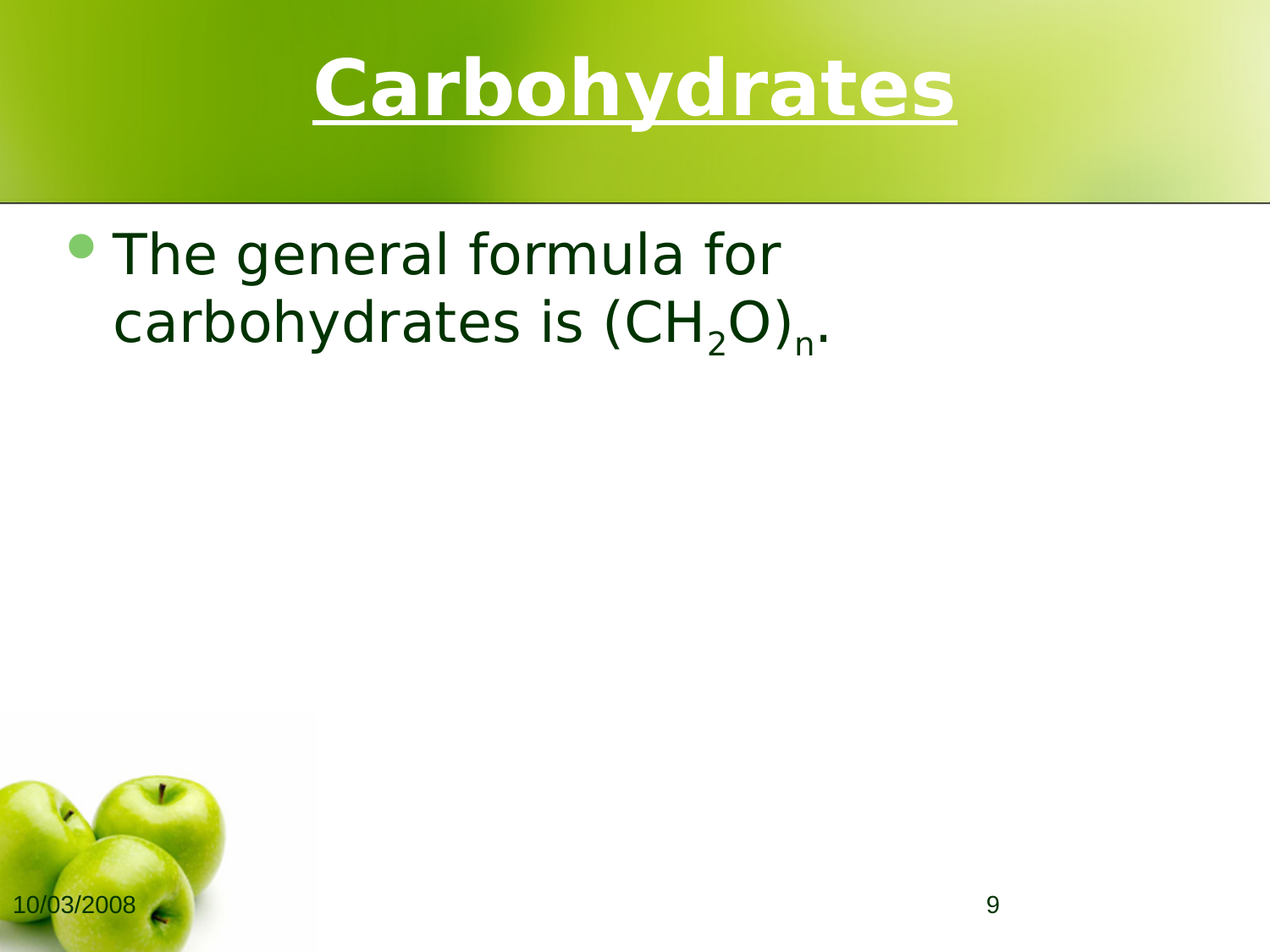

# Carbohydrates
The general formula for carbohydrates is (CH2O)n.

10/03/2008
9